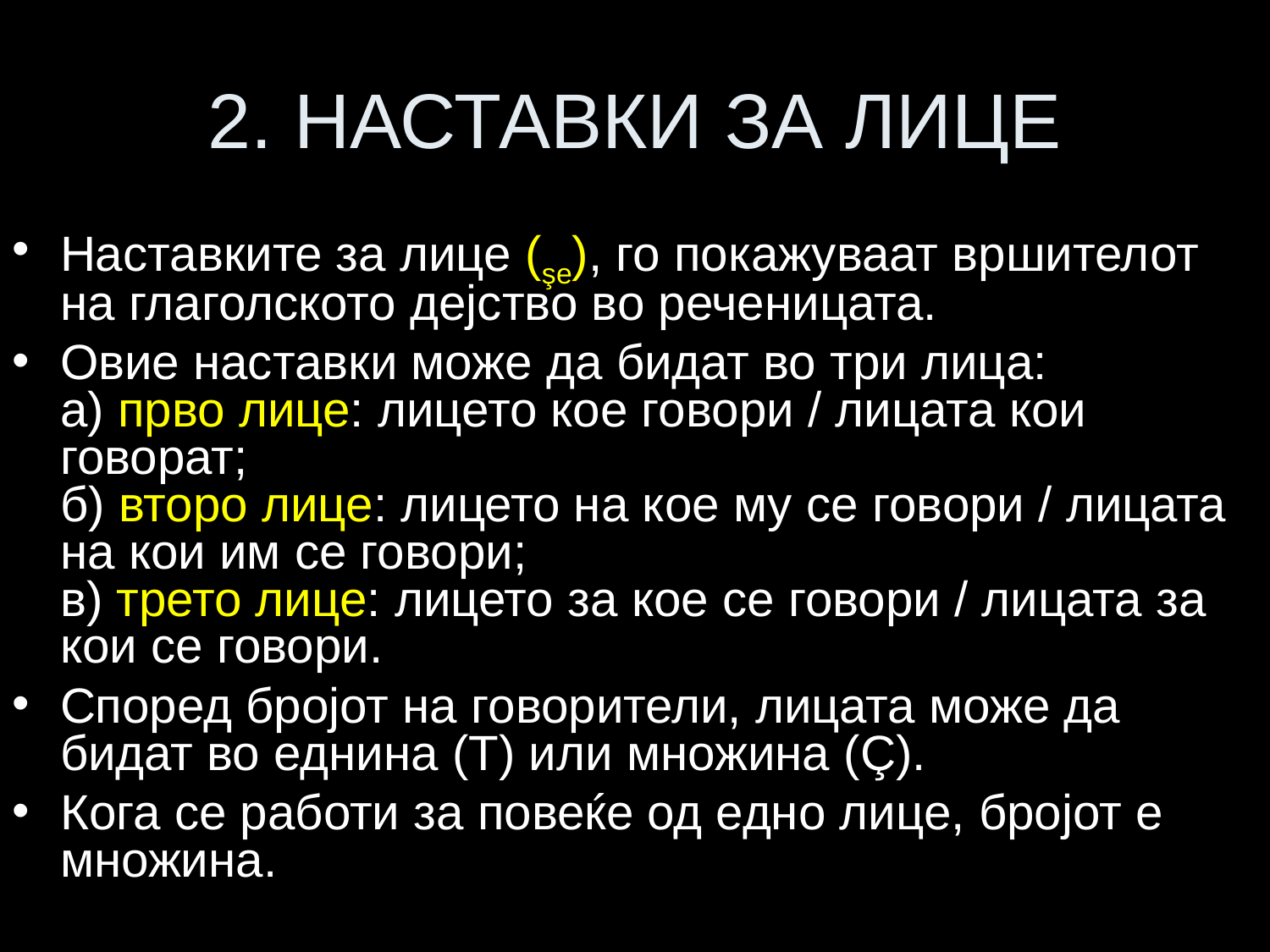

# 2. НАСТАВКИ ЗА ЛИЦЕ
Наставките за лице (şe), го покажуваат вршителот на глаголското дејство во реченицата.
Овие наставки може да бидат во три лица:
a) прво лице: лицето кое говори / лицата кои говорат;
б) второ лице: лицето на кое му се говори / лицата на кои им се говори;
в) трето лице: лицето за кое се говори / лицата за кои се говори.
Според бројот на говорители, лицата може да бидат во еднина (T) или множина (Ç).
Кога се работи за повеќе од едно лице, бројот е множина.